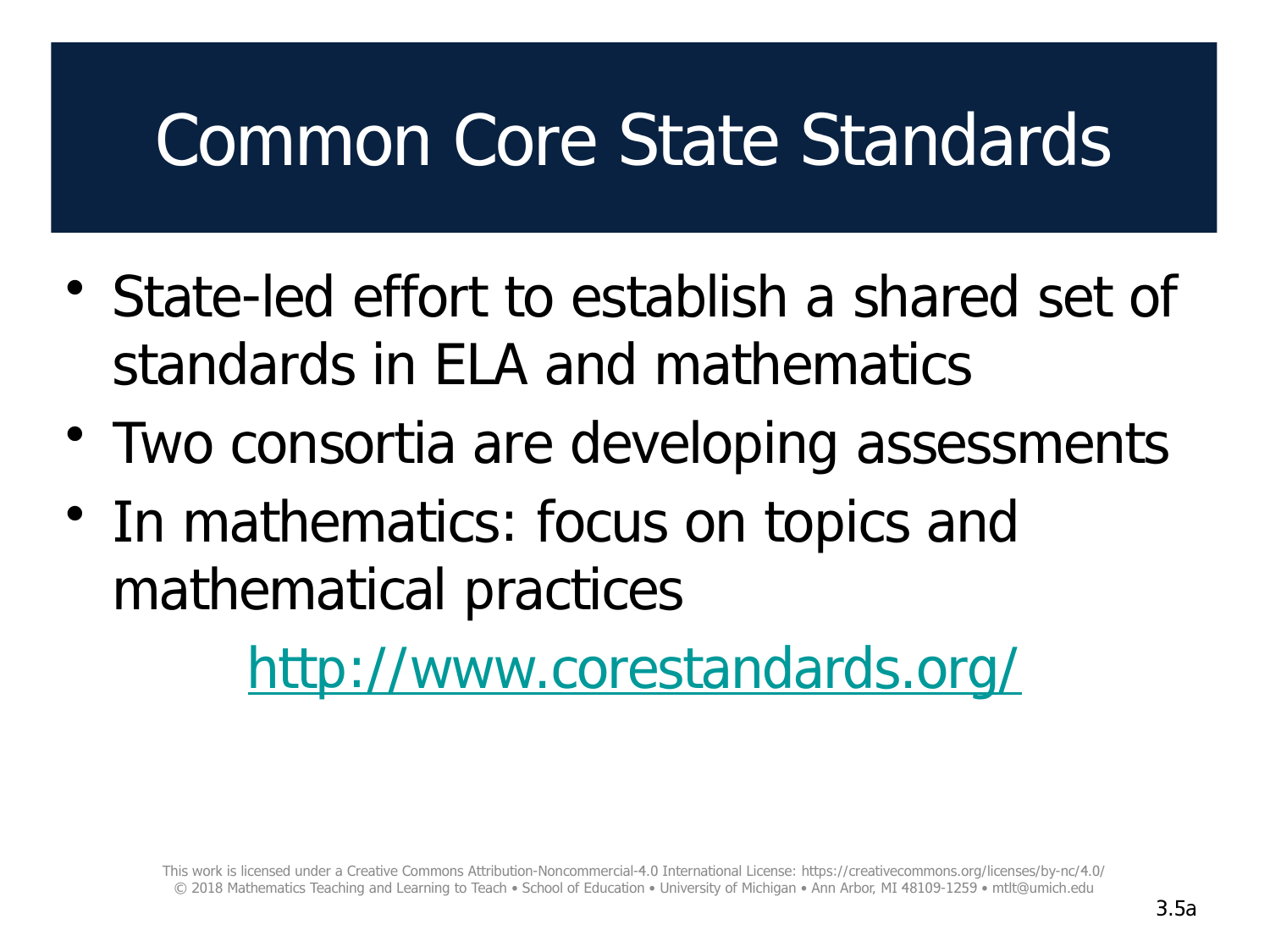

# Common Core State Standards
State-led effort to establish a shared set of standards in ELA and mathematics
Two consortia are developing assessments
In mathematics: focus on topics and mathematical practices
http://www.corestandards.org/
This work is licensed under a Creative Commons Attribution-Noncommercial-4.0 International License: https://creativecommons.org/licenses/by-nc/4.0/
© 2018 Mathematics Teaching and Learning to Teach • School of Education • University of Michigan • Ann Arbor, MI 48109-1259 • mtlt@umich.edu

3.5a